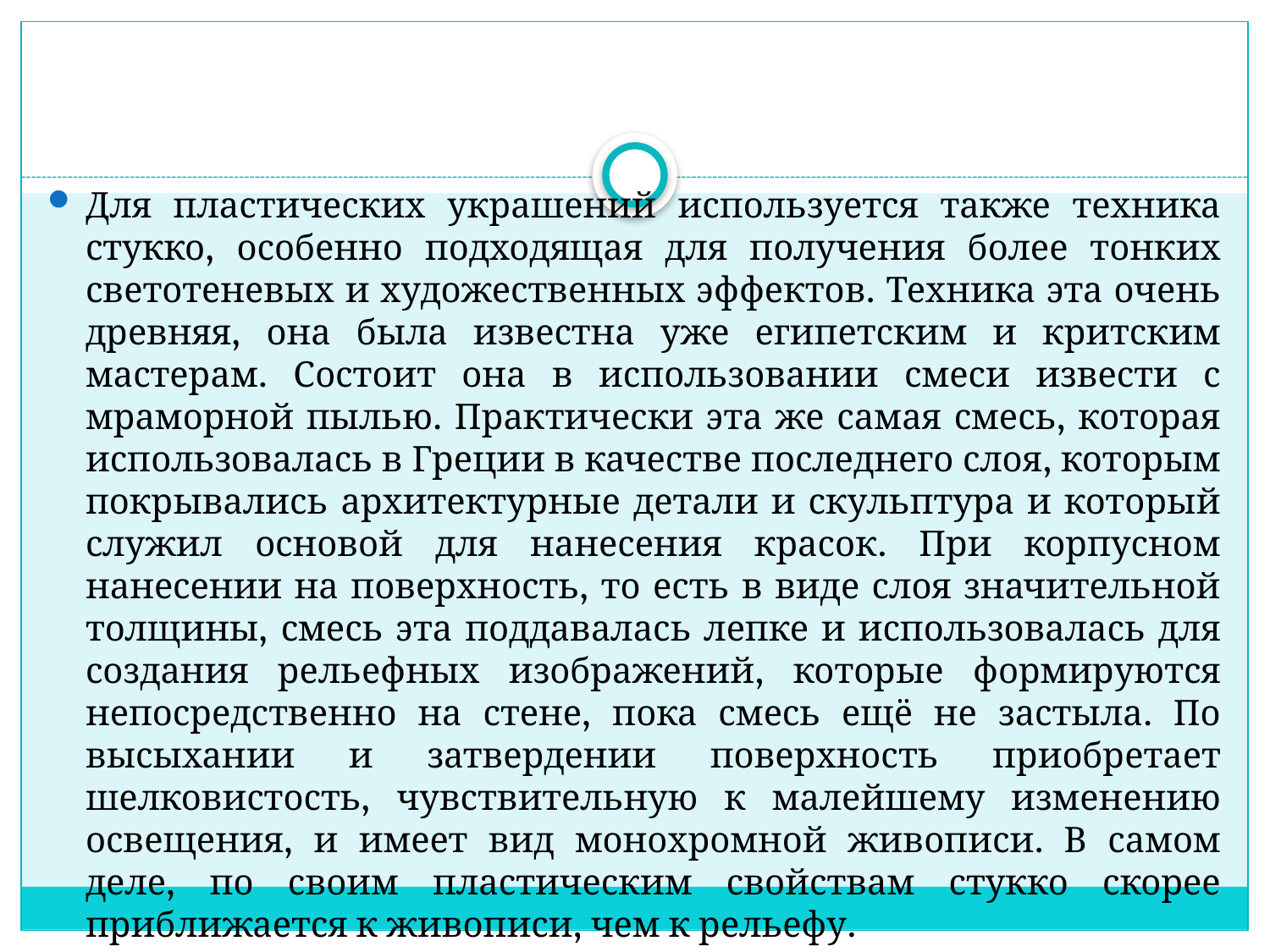

Для пластических украшений используется также техника стукко, особенно подходящая для получения более тонких светотеневых и художественных эффектов. Техника эта очень древняя, она была известна уже египетским и критским мастерам. Состоит она в использовании смеси извести с мраморной пылью. Практически эта же самая смесь, которая использовалась в Греции в качестве последнего слоя, которым покрывались архитектурные детали и скульптура и который служил основой для нанесения красок. При корпусном нанесении на поверхность, то есть в виде слоя значительной толщины, смесь эта поддавалась лепке и использовалась для создания рельефных изображений, которые формируются непосредственно на стене, пока смесь ещё не застыла. По высыхании и затвердении поверхность приобретает шелковистость, чувствительную к малейшему изменению освещения, и имеет вид монохромной живописи. В самом деле, по своим пластическим свойствам стукко скорее приближается к живописи, чем к рельефу.